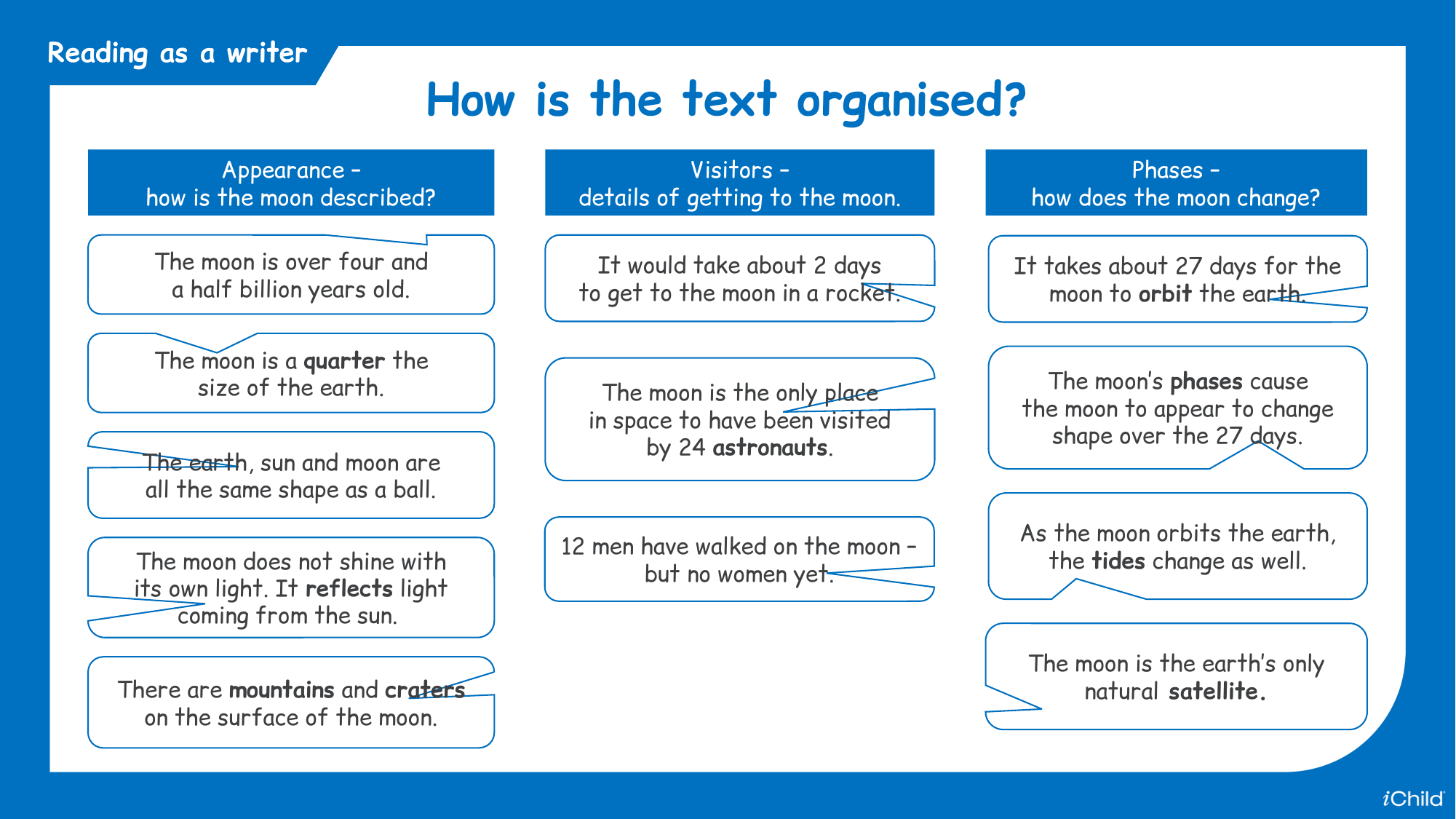

Reading as a writer
How is the text organised?
Appearance –
how is the moon described?
Visitors –
details of getting to the moon.
Phases –
how does the moon change?
The moon is over four and
a half billion years old.
It would take about 2 days
to get to the moon in a rocket.
It takes about 27 days for the moon to orbit the earth.
The moon is a quarter the
size of the earth.
The moon’s phases cause
the moon to appear to change shape over the 27 days.
The moon is the only place
in space to have been visited
by 24 astronauts.
The earth, sun and moon are
all the same shape as a ball.
As the moon orbits the earth, the tides change as well.
12 men have walked on the moon – but no women yet.
The moon does not shine with
its own light. It reflects light coming from the sun.
The moon is the earth’s only natural satellite.
There are mountains and craters on the surface of the moon.